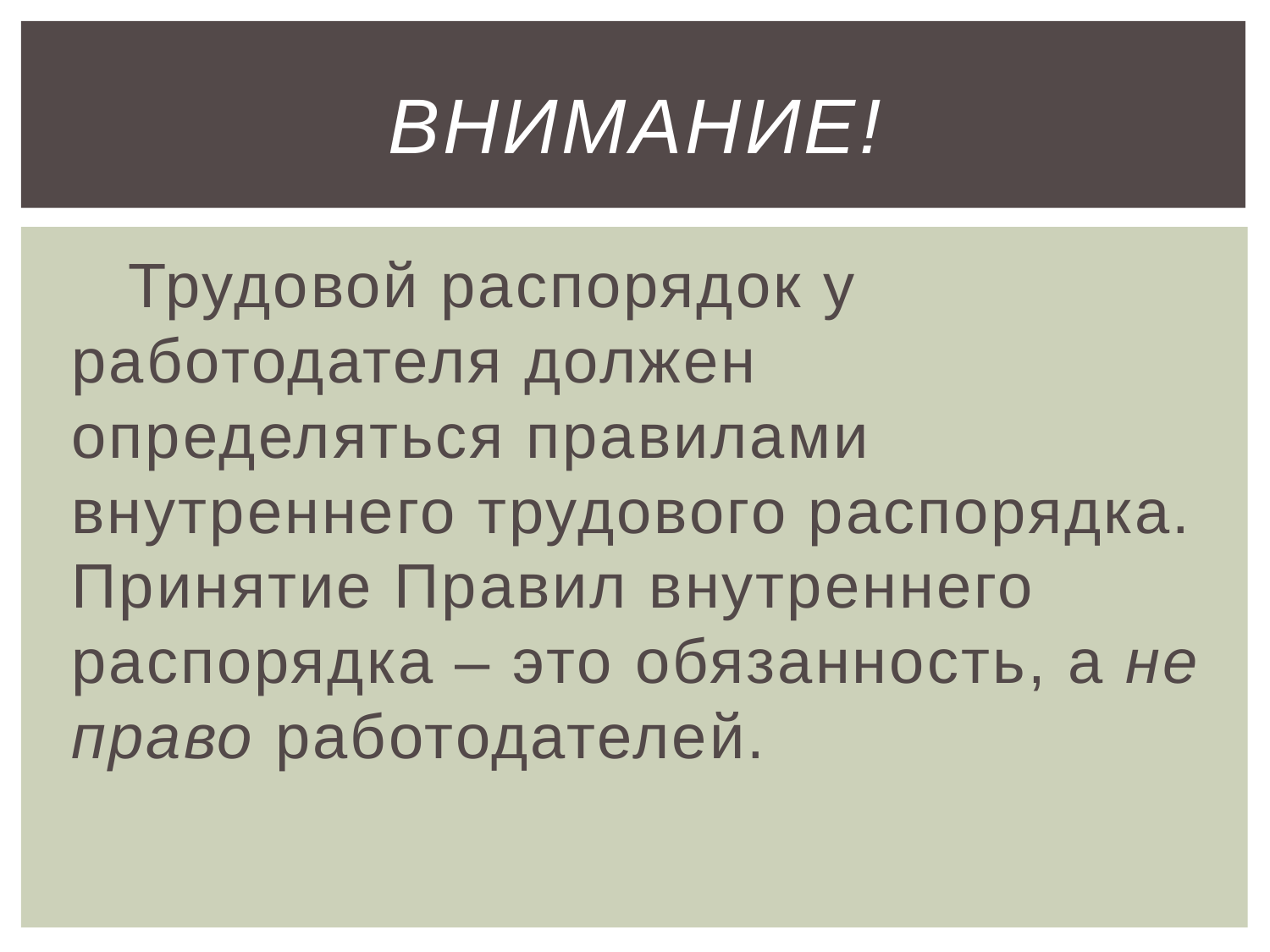

# ВНИМАНИЕ!
     Трудовой распорядок у работодателя должен определяться правилами внутреннего трудового распорядка. Принятие Правил внутреннего распорядка – это обязанность, а не право работодателей.